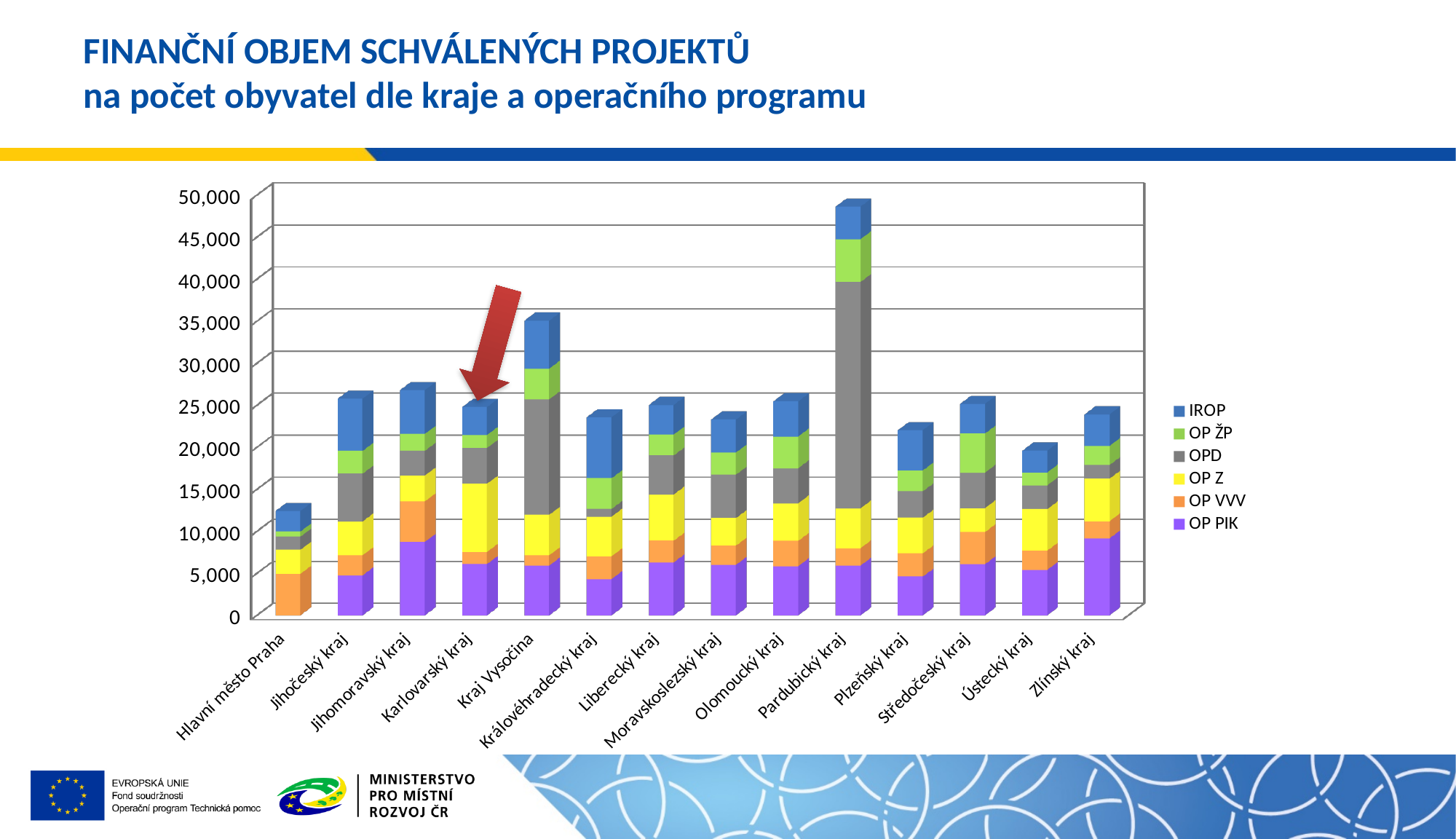

# Finanční objem schválených projektů na počet obyvatel dle kraje a operačního programu

[unsupported chart]